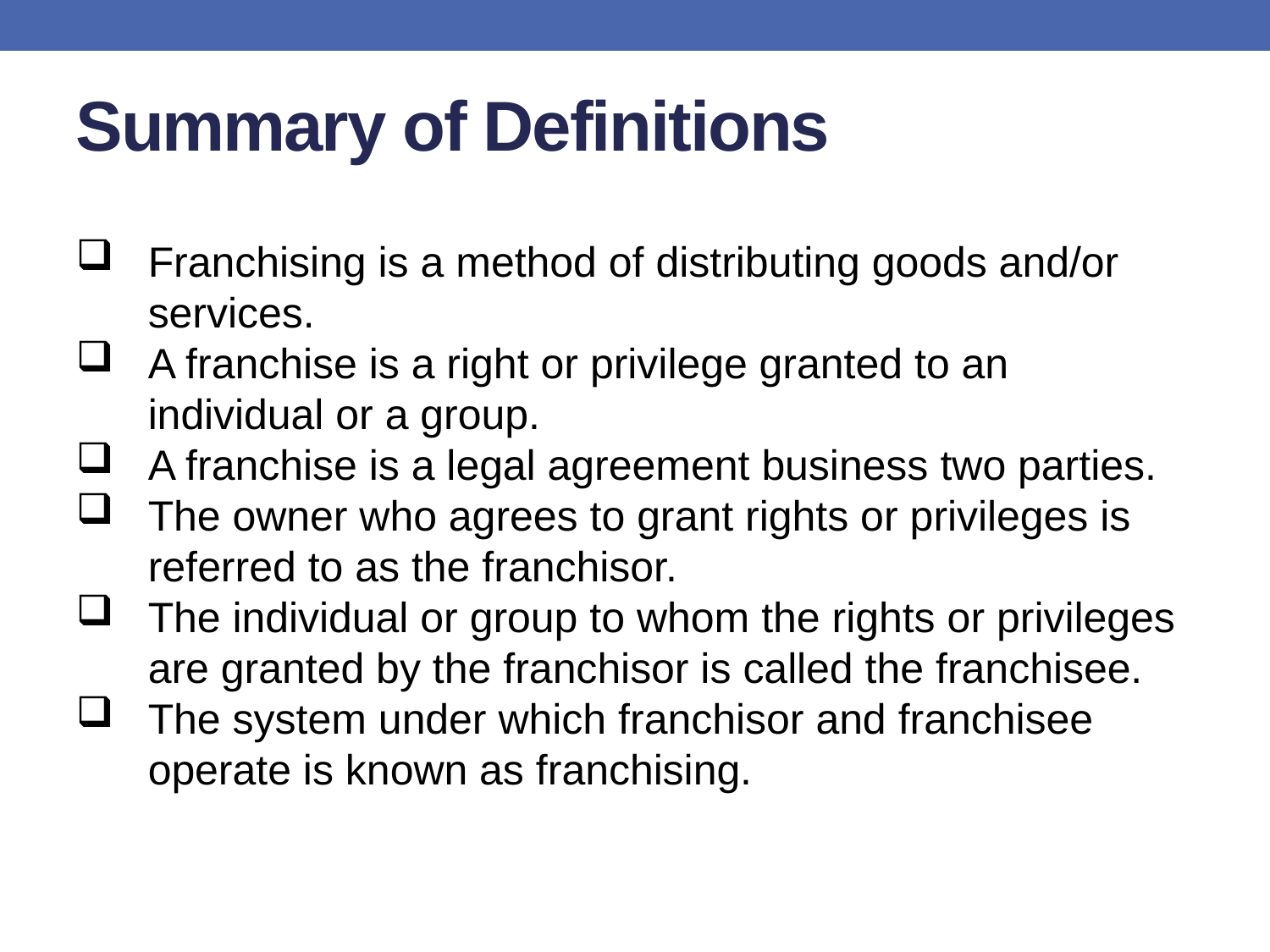

Summary of Definitions
Franchising is a method of distributing goods and/or services.
A franchise is a right or privilege granted to an individual or a group.
A franchise is a legal agreement business two parties.
The owner who agrees to grant rights or privileges is referred to as the franchisor.
The individual or group to whom the rights or privileges are granted by the franchisor is called the franchisee.
The system under which franchisor and franchisee operate is known as franchising.